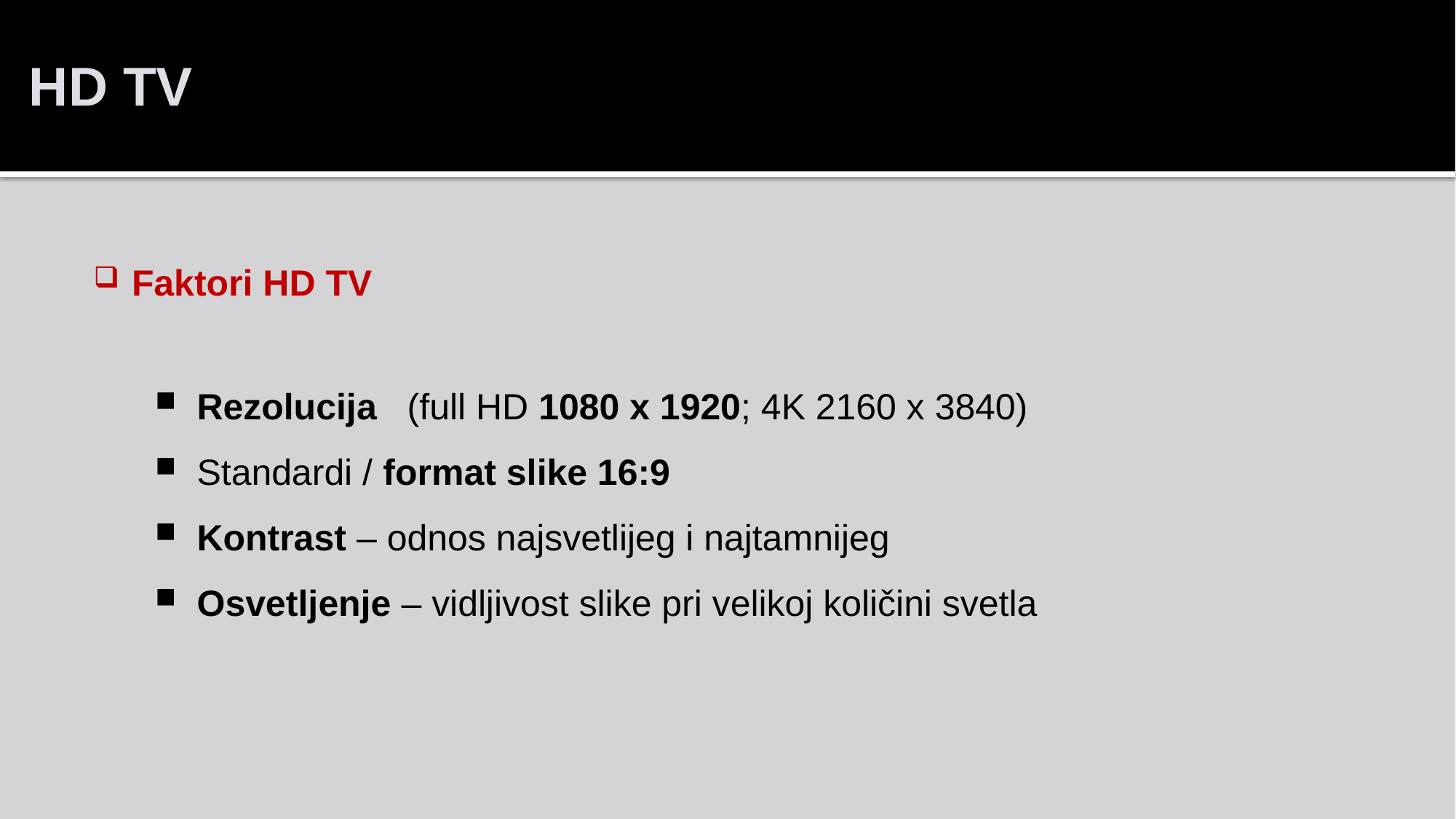

# HD TV

Faktori HD TV

Rezolucija   (full HD 1080 x 1920; 4K 2160 x 3840)
Standardi / format slike 16:9
Kontrast – odnos najsvetlijeg i najtamnijeg
Osvetljenje – vidljivost slike pri velikoj količini svetla